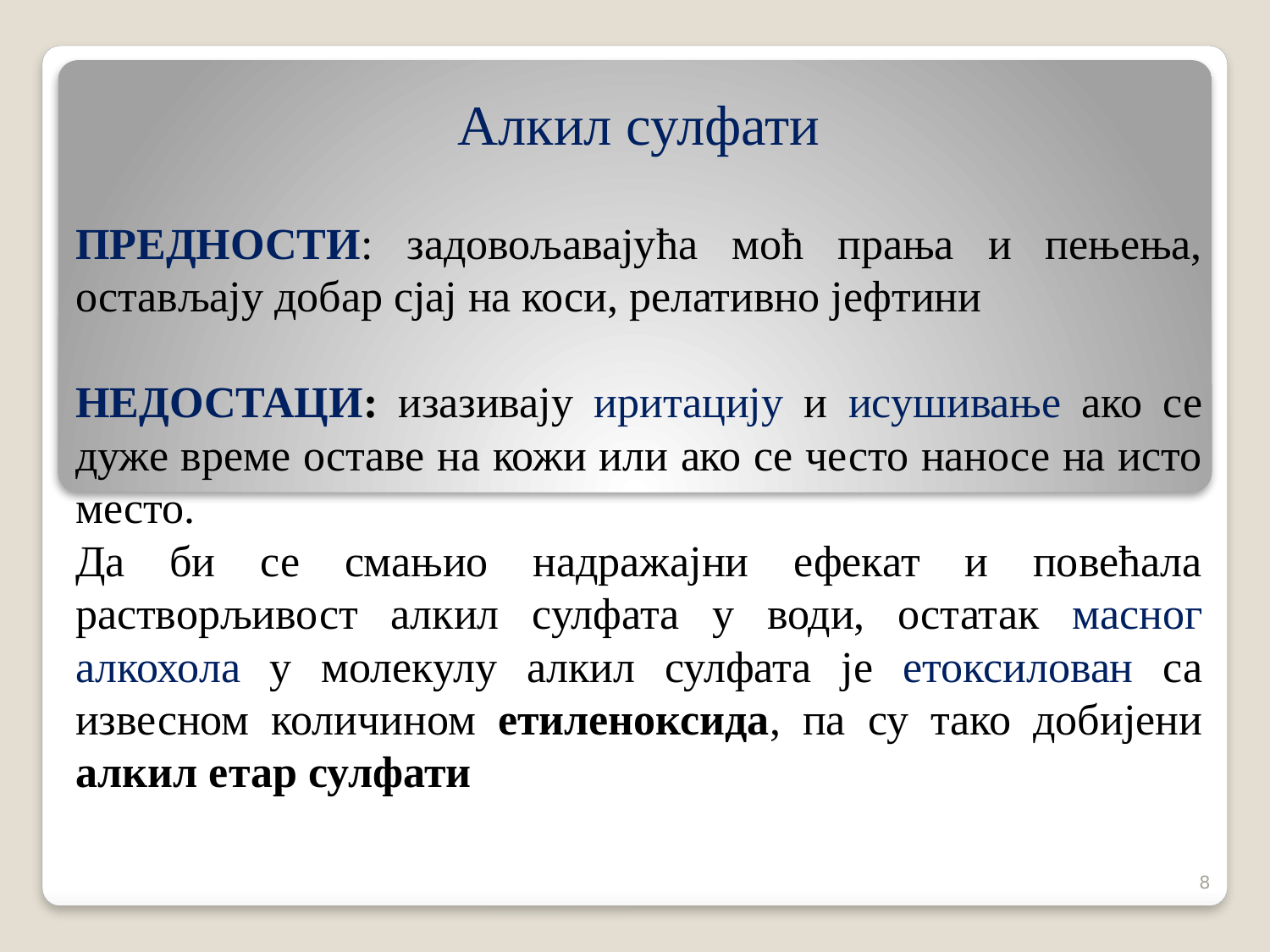

Алкил сулфати

ПРЕДНОСТИ: задовољавајућа моћ прања и пењења, остављају добар сјај на коси, релативно јефтини

НЕДОСТАЦИ: изазивају иритацију и исушивање ако се дуже време оставе на кожи или ако се често наносе на исто место.
Да би се смањио надражајни ефекат и повећала растворљивост алкил сулфата у води, остатак масног алкохола у молекулу алкил сулфата је етоксилован са извесном количином етиленоксида, па су тако добијени алкил етар сулфати

8